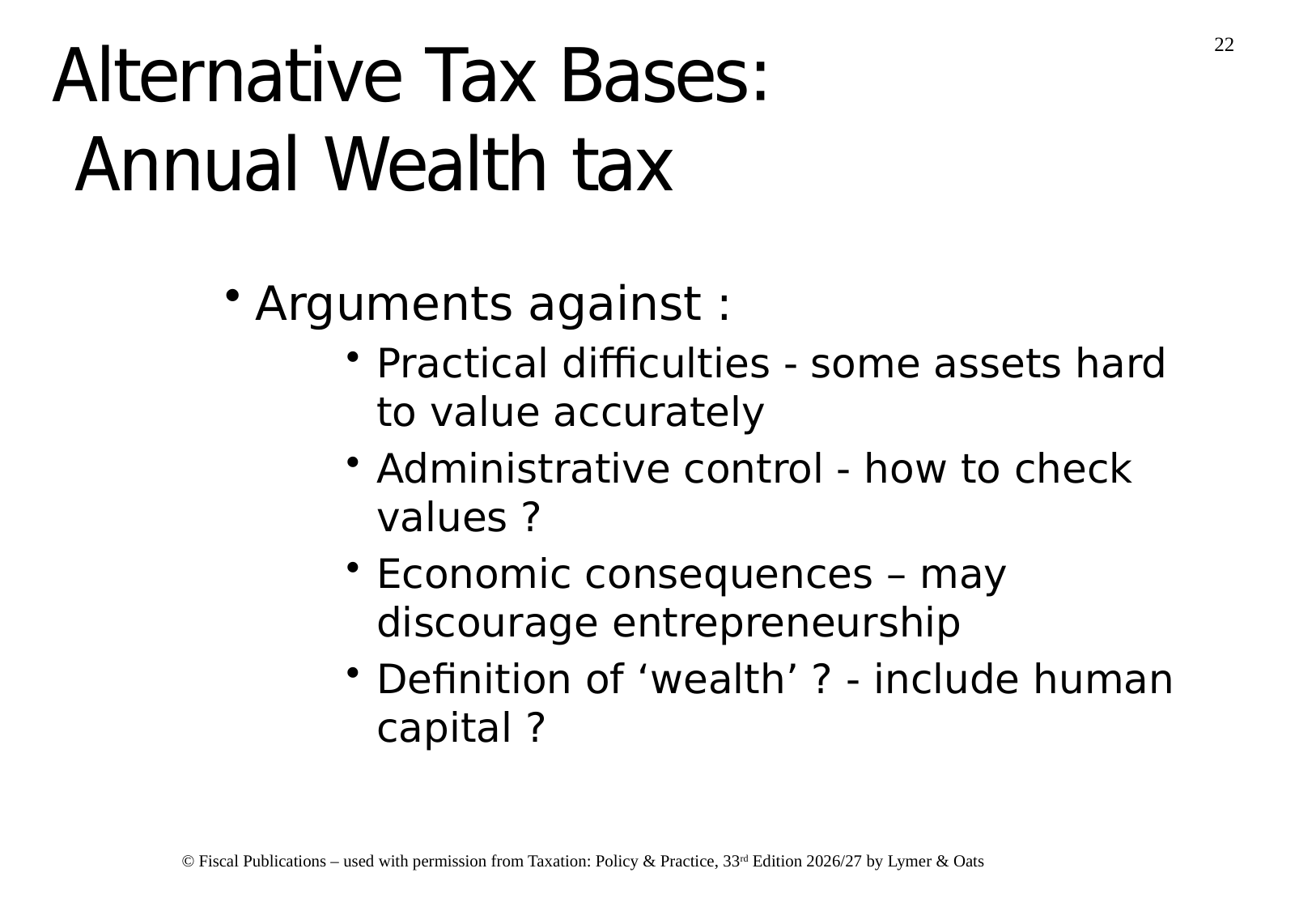

# Alternative Tax Bases: Annual Wealth tax

Arguments against :
Practical difficulties - some assets hard to value accurately
Administrative control - how to check values ?
Economic consequences – may discourage entrepreneurship
Definition of ‘wealth’ ? - include human capital ?